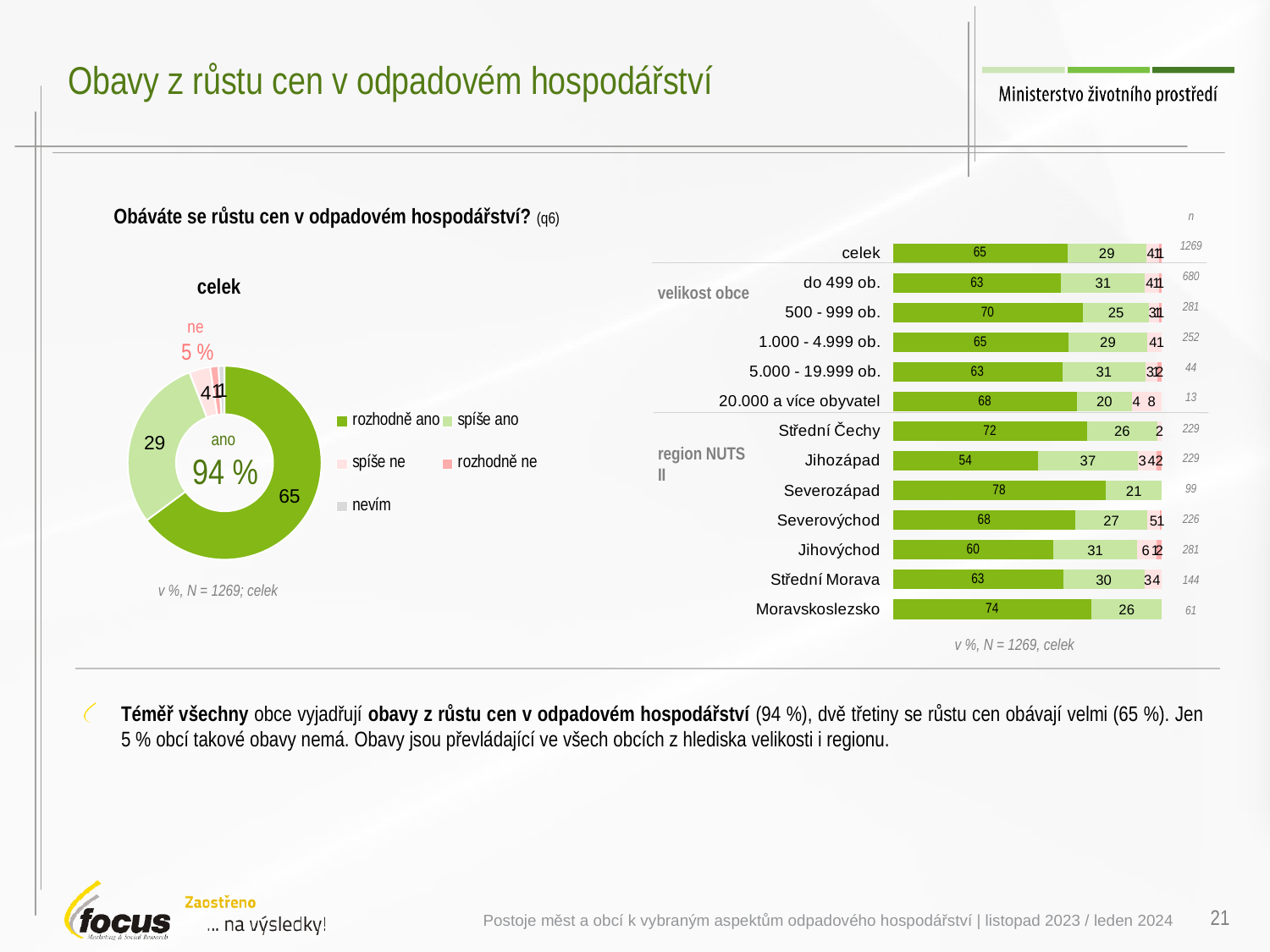

# Obavy z růstu cen v odpadovém hospodářství
Obáváte se růstu cen v odpadovém hospodářství? (q6)
| n |
| --- |
| 1269 |
| 680 |
| 281 |
| 252 |
| 44 |
| 13 |
| 229 |
| 229 |
| 99 |
| 226 |
| 281 |
| 144 |
| 61 |

### Chart

| Category |  |  |  |  |  |
|---|---|---|---|---|---|
| celek | 64.87031303708 | 29.23451838438 | 3.502792322746 | 1.382609365739 | 1.009766890057 |
| do 499 ob. | 62.57908623828 | 31.08209740981 | 3.647369845382 | 1.481269025446 | 1.21017748109 |
| 500 - 999 ob. | 70.49776985724 | 24.74979571523 | 2.576385601026 | 1.112610231324 | 1.063438595184 |
| 1.000 - 4.999 ob. | 64.94005442124 | 29.37566329991 | 4.172068779237 | 1.170167907219 | None |
| 5.000 - 19.999 ob. | 62.93195597515 | 31.10140030077 | 3.272367338631 | 0.9974510774239 | 1.696825308021 |
| 20.000 a více obyvatel | 68.42651720551 | 20.28282342309 | 3.730694109903 | 7.559965261493 | None |
| Střední Čechy | 72.0950378823 | 25.88309528816 | 1.844875742516 | None | None |
| Jihozápad | 54.07002431568 | 36.90561835844 | 3.495047600402 | 3.508570834048 | 2.020738891426 |
| Severozápad | 78.30030280603 | 20.55361620764 | None | None | None |
| Severovýchod | 67.59666425089 | 26.54608659677 | 4.620250629564 | None | 0.7889008231382 |
| Jihovýchod | 59.72246387178 | 31.09577322804 | 6.281488535088 | 0.883409884967 | 2.016864480122 |
| Střední Morava | 63.24981194854 | 30.24405173343 | 2.585852653477 | 3.920283664552 | None |
| Moravskoslezsko | 73.86496060669 | 26.13503939331 | None | None | None |
celek
velikost obce
ne
5 %

### Chart

| Category |  |
|---|---|
| rozhodně ano | 64.87031303708 |
| spíše ano | 29.23451838438 |
| spíše ne | 3.502792322746 |
| rozhodně ne | 1.382609365739 |
| nevím | 1.009766890057 |
ano
94 %
region NUTS II
v %, N = 1269; celek
v %, N = 1269, celek
Téměř všechny obce vyjadřují obavy z růstu cen v odpadovém hospodářství (94 %), dvě třetiny se růstu cen obávají velmi (65 %). Jen 5 % obcí takové obavy nemá. Obavy jsou převládající ve všech obcích z hlediska velikosti i regionu.